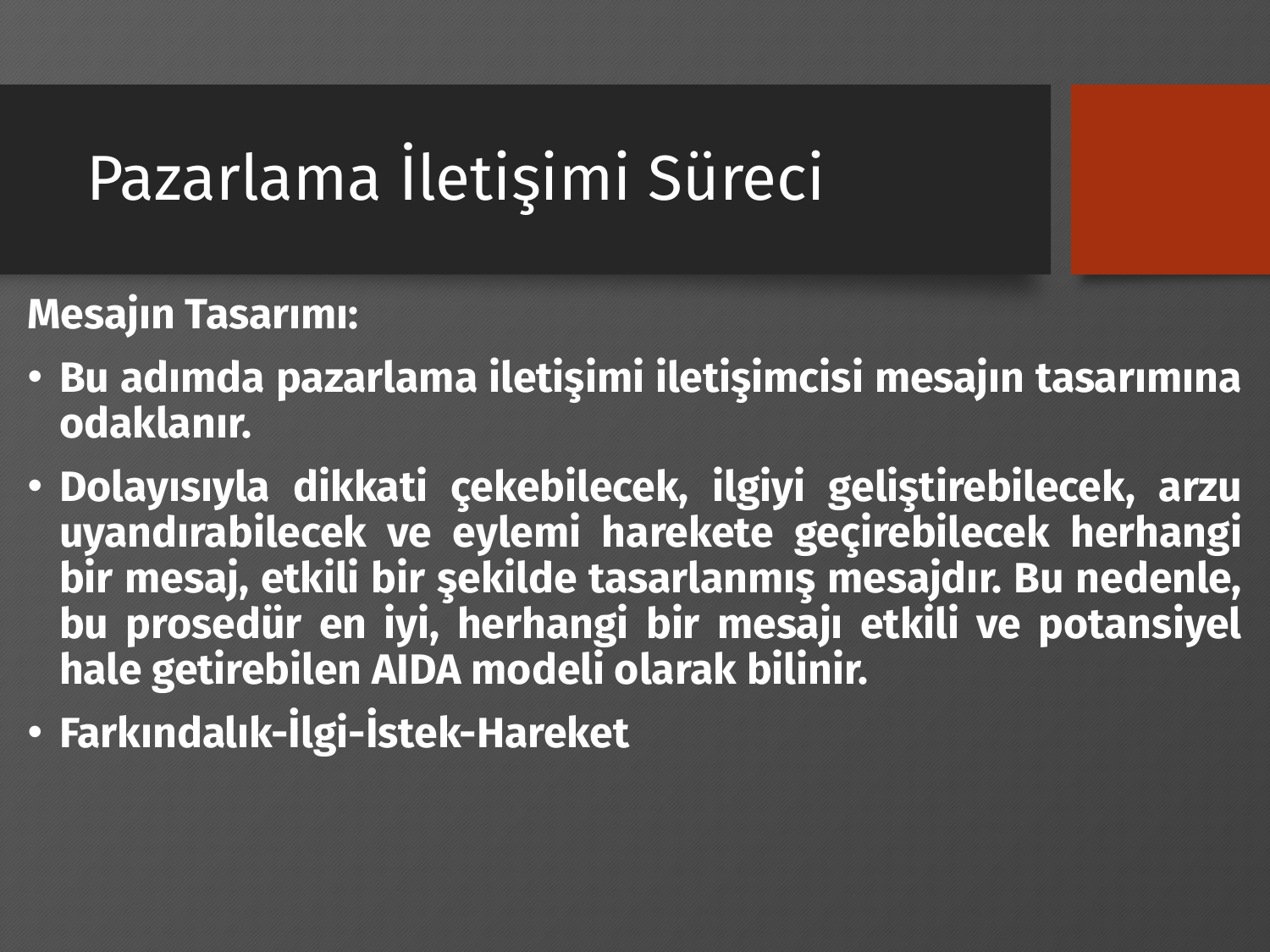

# Pazarlama İletişimi Süreci
Mesajın Tasarımı:
Bu adımda pazarlama iletişimi iletişimcisi mesajın tasarımına odaklanır.
Dolayısıyla dikkati çekebilecek, ilgiyi geliştirebilecek, arzu uyandırabilecek ve eylemi harekete geçirebilecek herhangi bir mesaj, etkili bir şekilde tasarlanmış mesajdır. Bu nedenle, bu prosedür en iyi, herhangi bir mesajı etkili ve potansiyel hale getirebilen AIDA modeli olarak bilinir.
Farkındalık-İlgi-İstek-Hareket